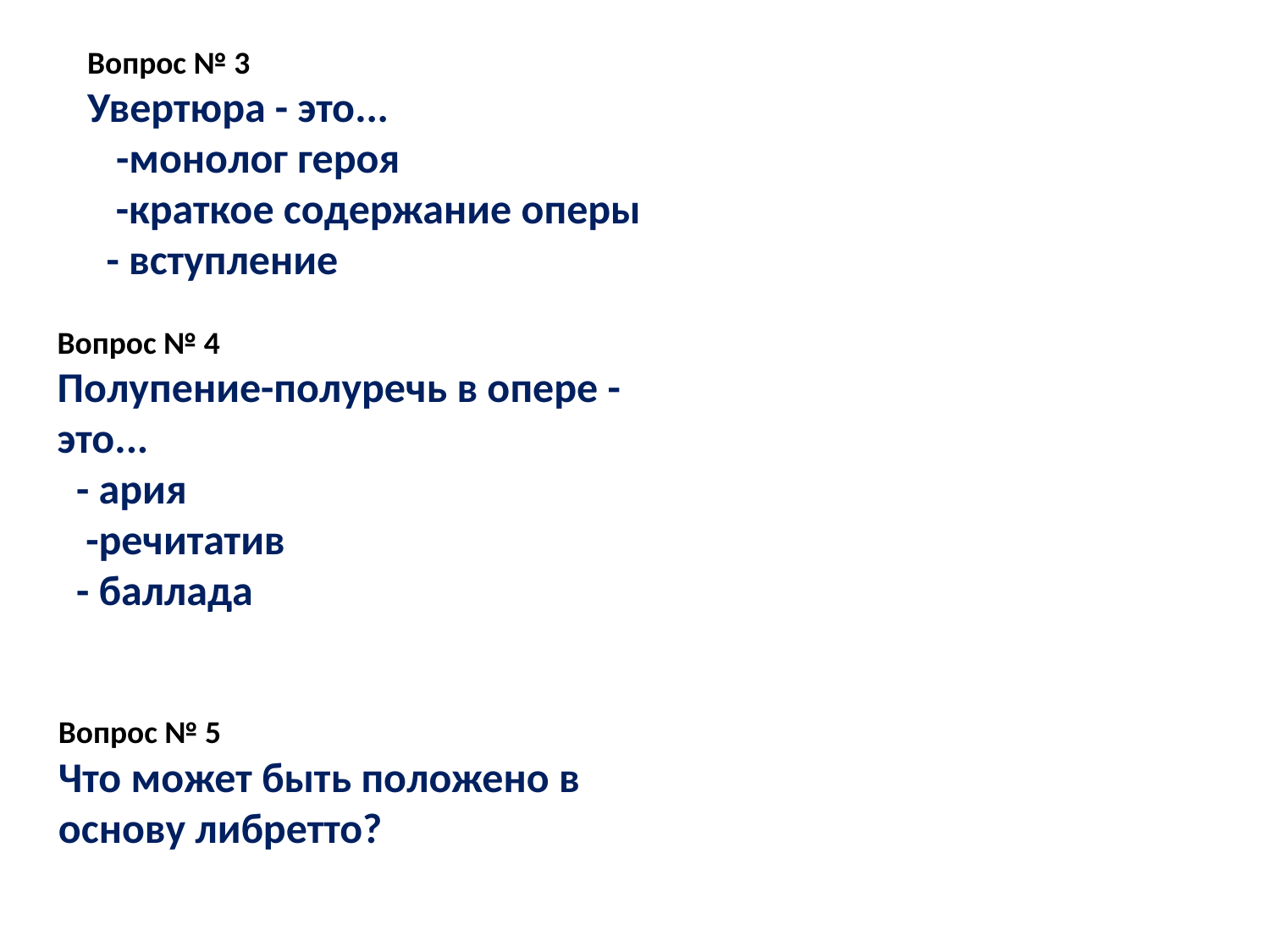

Вопрос № 3
Увертюра - это...
   -монолог героя
   -краткое содержание оперы
  - вступление
Вопрос № 4
Полупение-полуречь в опере - это...
  - ария
   -речитатив
  - баллада
Вопрос № 5
Что может быть положено в основу либретто?